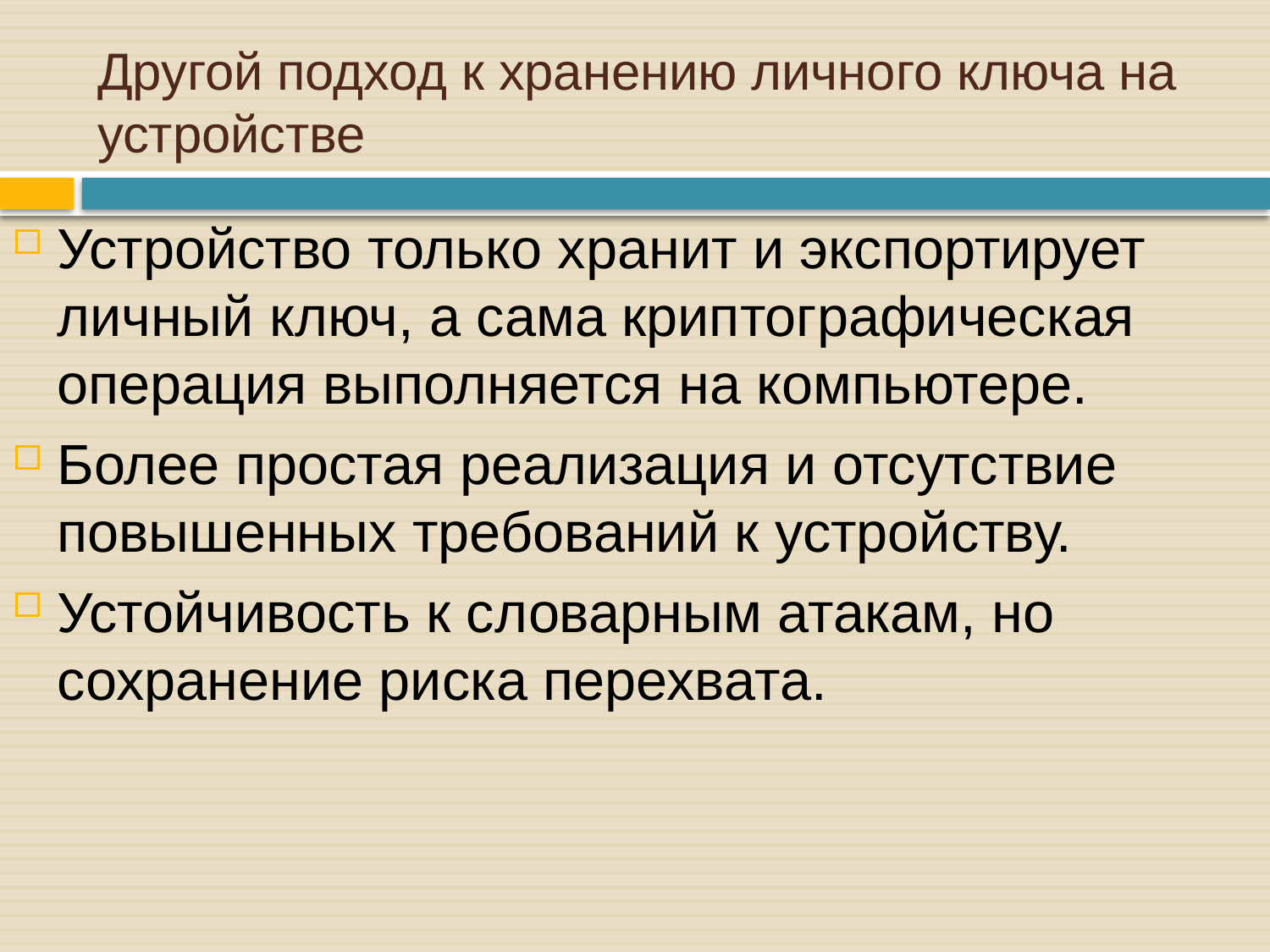

# Другой подход к хранению личного ключа на устройстве
Устройство только хранит и экспортирует личный ключ, а сама криптографическая операция выполняется на компьютере.
Более простая реализация и отсутствие повышенных требований к устройству.
Устойчивость к словарным атакам, но сохранение риска перехвата.